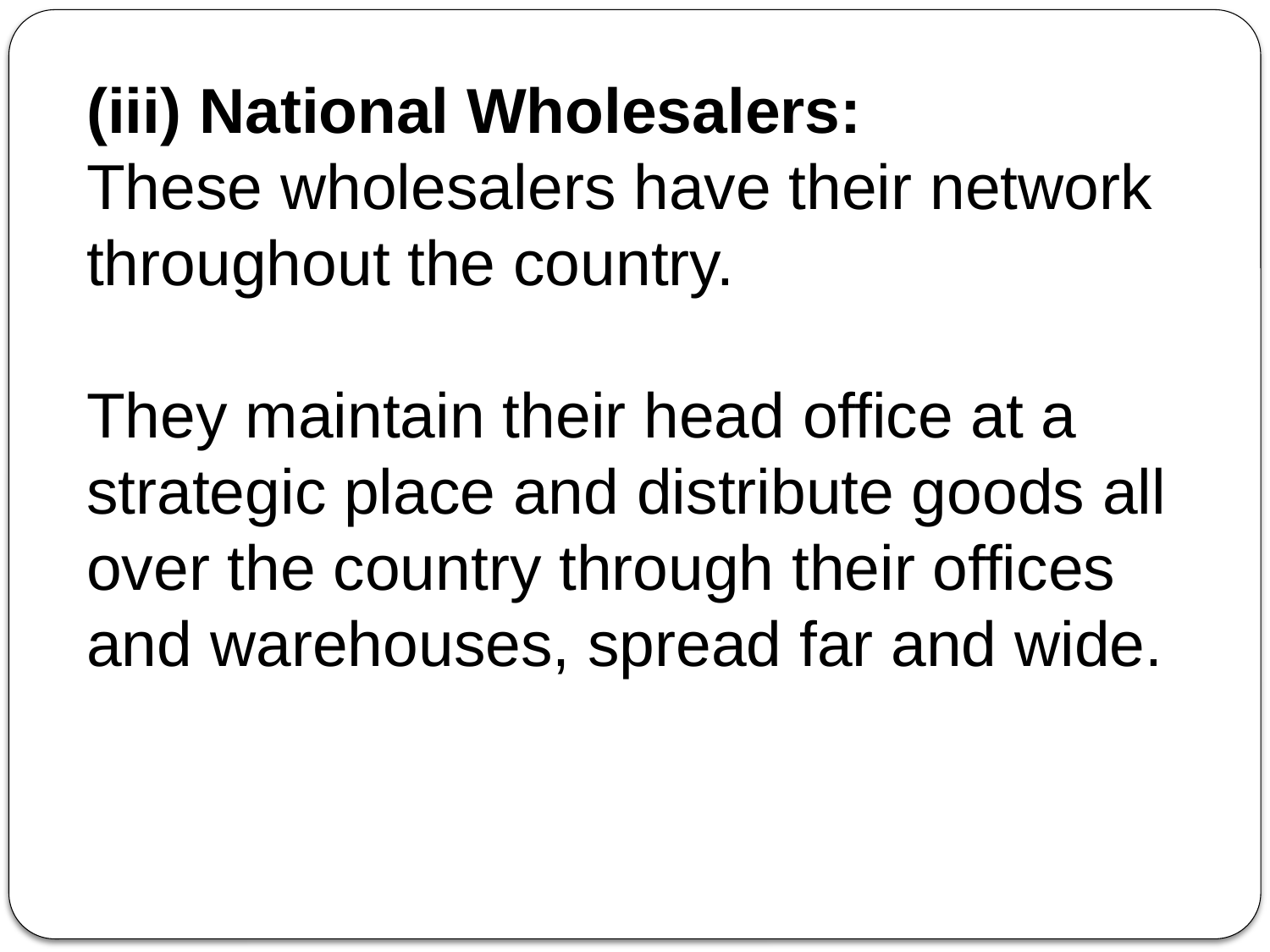

(iii) National Wholesalers:
These wholesalers have their network throughout the country.

They maintain their head office at a strategic place and distribute goods all over the country through their offices and warehouses, spread far and wide.